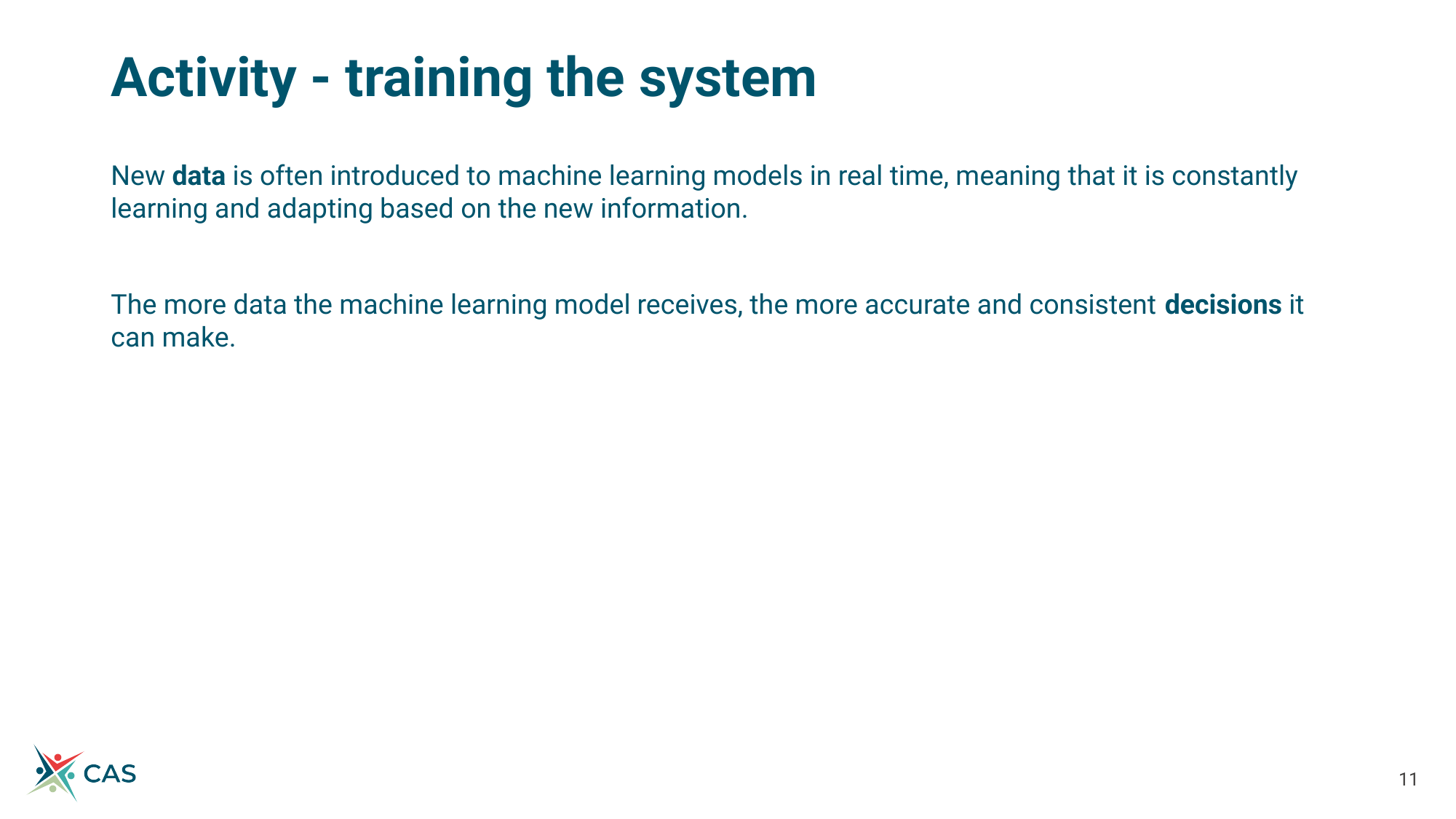

# Activity - training the system
New data is often introduced to machine learning models in real time, meaning that it is constantly learning and adapting based on the new information.

The more data the machine learning model receives, the more accurate and consistent decisions it can make.
11